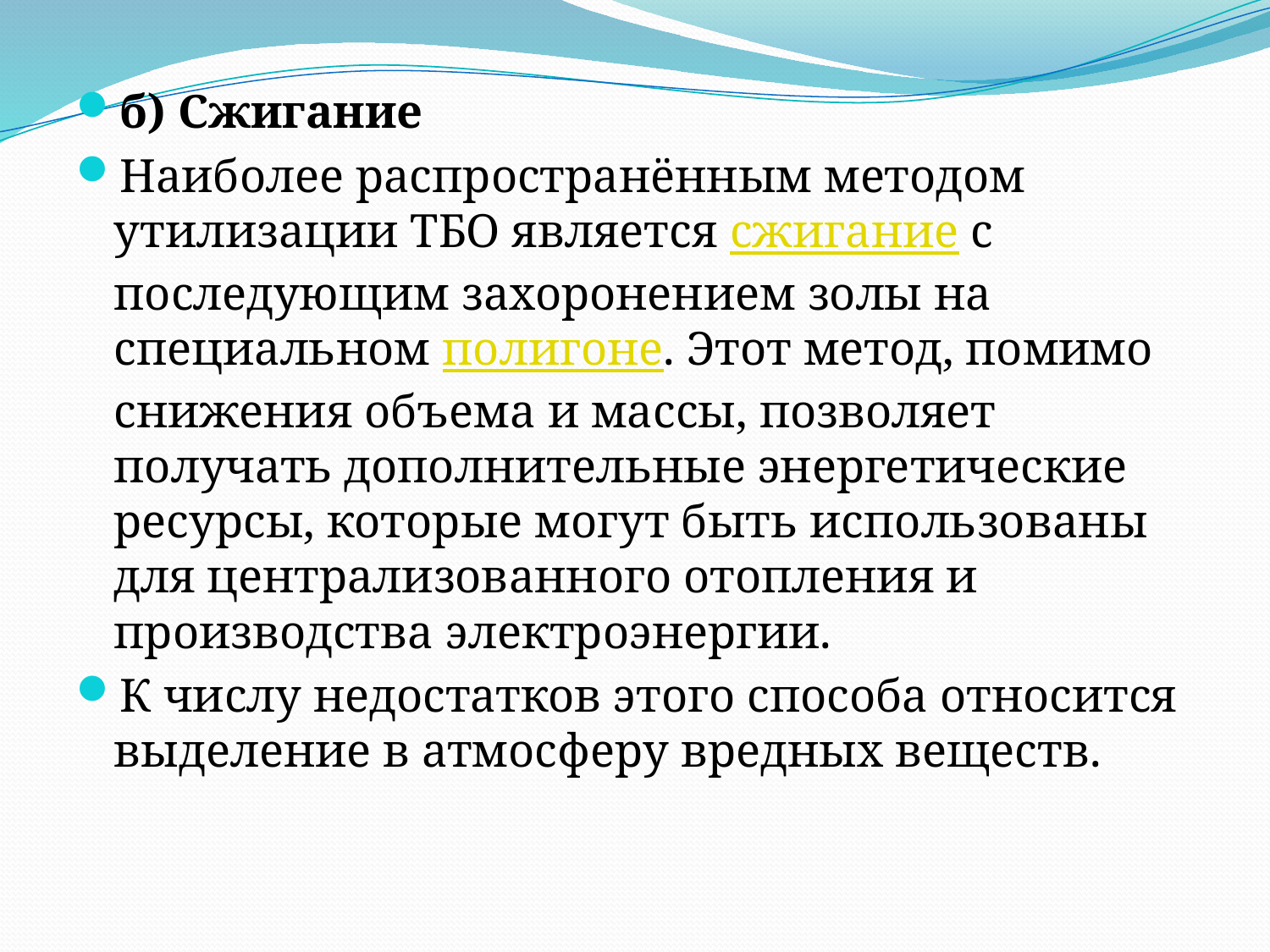

б) Сжигание
Наиболее распространённым методом утилизации ТБО является сжигание с последующим захоронением золы на специальном полигоне. Этот метод, помимо снижения объема и массы, позволяет получать дополнительные энергетические ресурсы, которые могут быть использованы для централизованного отопления и производства электроэнергии.
К числу недостатков этого способа относится выделение в атмосферу вредных веществ.